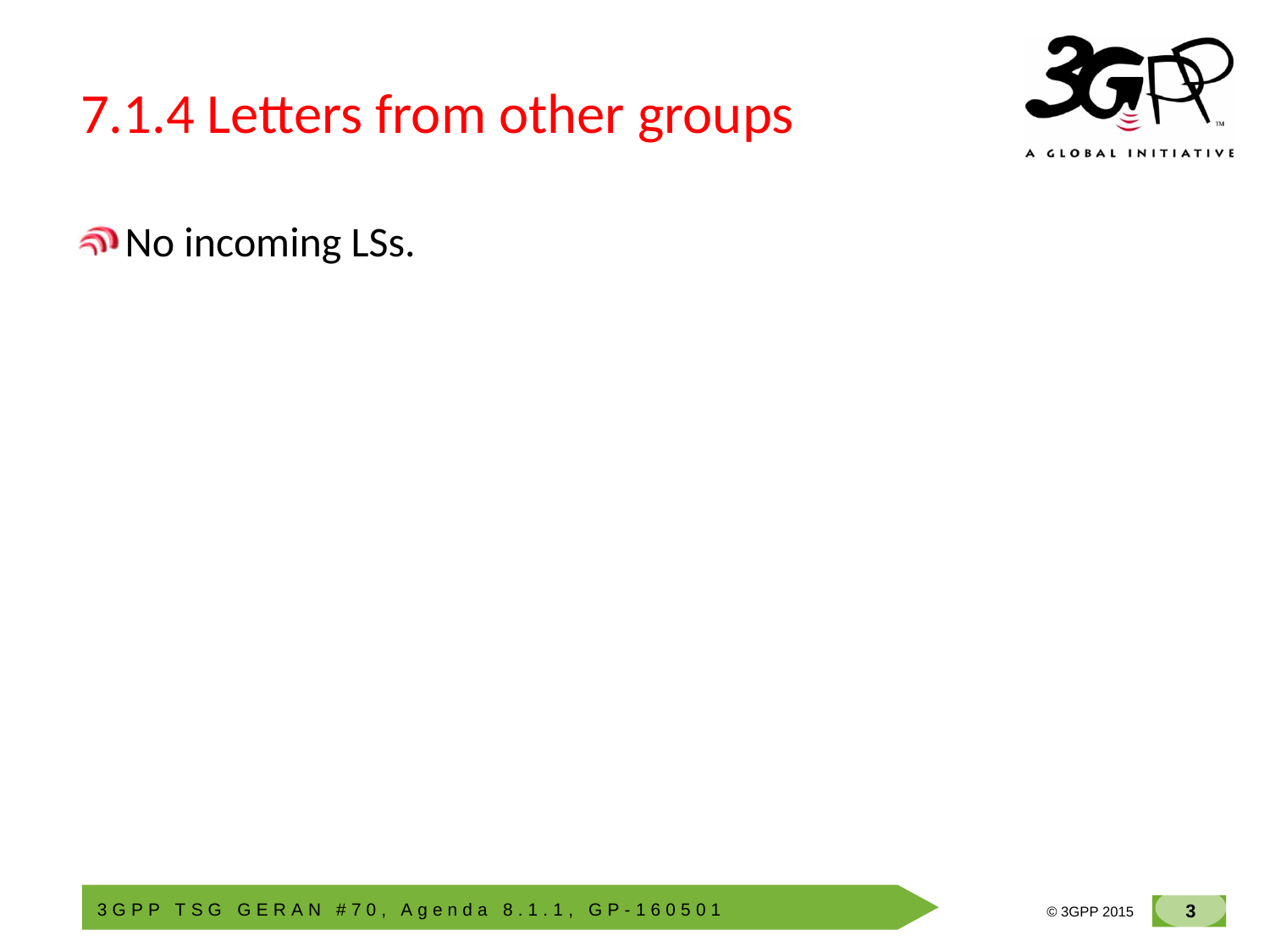

# 7.1.4 Letters from other groups
No incoming LSs.